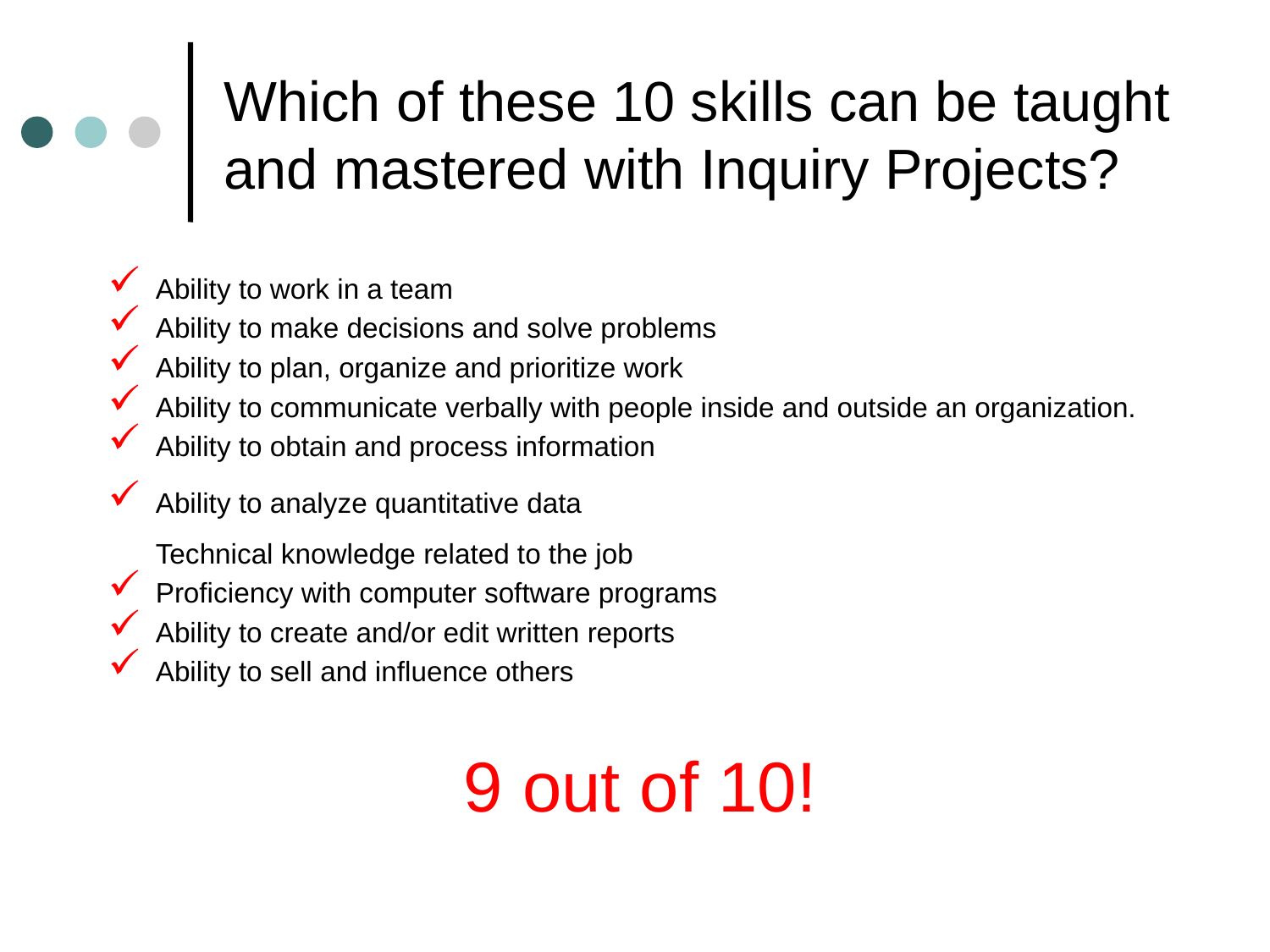

# Which of these 10 skills can be taught and mastered with Inquiry Projects?
Ability to work in a team
Ability to make decisions and solve problems
Ability to plan, organize and prioritize work
Ability to communicate verbally with people inside and outside an organization.
Ability to obtain and process information
Ability to analyze quantitative data
Technical knowledge related to the job
Proficiency with computer software programs
Ability to create and/or edit written reports
Ability to sell and influence others

9 out of 10!